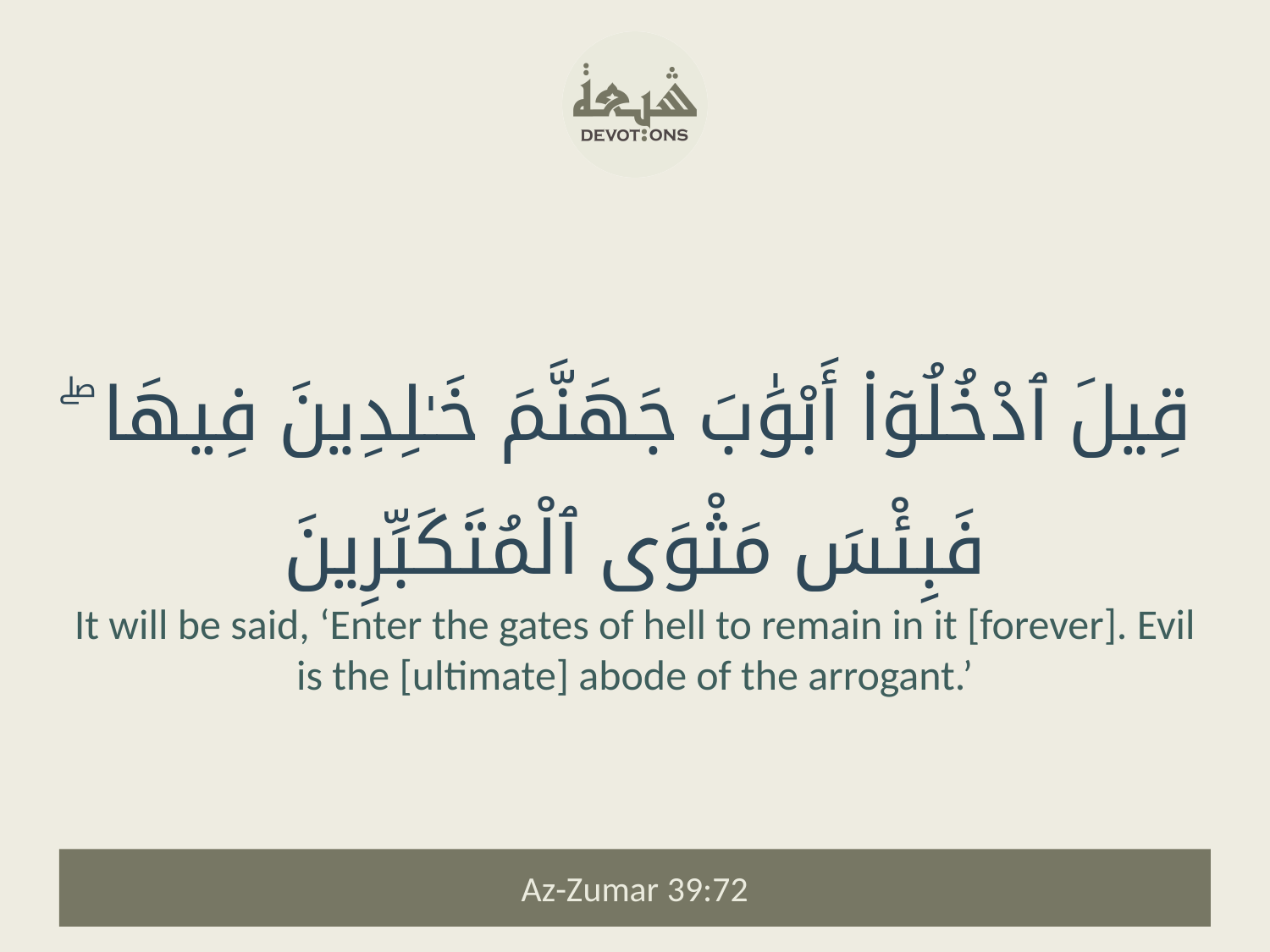

قِيلَ ٱدْخُلُوٓا۟ أَبْوَٰبَ جَهَنَّمَ خَـٰلِدِينَ فِيهَا ۖ فَبِئْسَ مَثْوَى ٱلْمُتَكَبِّرِينَ
It will be said, ‘Enter the gates of hell to remain in it [forever]. Evil is the [ultimate] abode of the arrogant.’
Az-Zumar 39:72